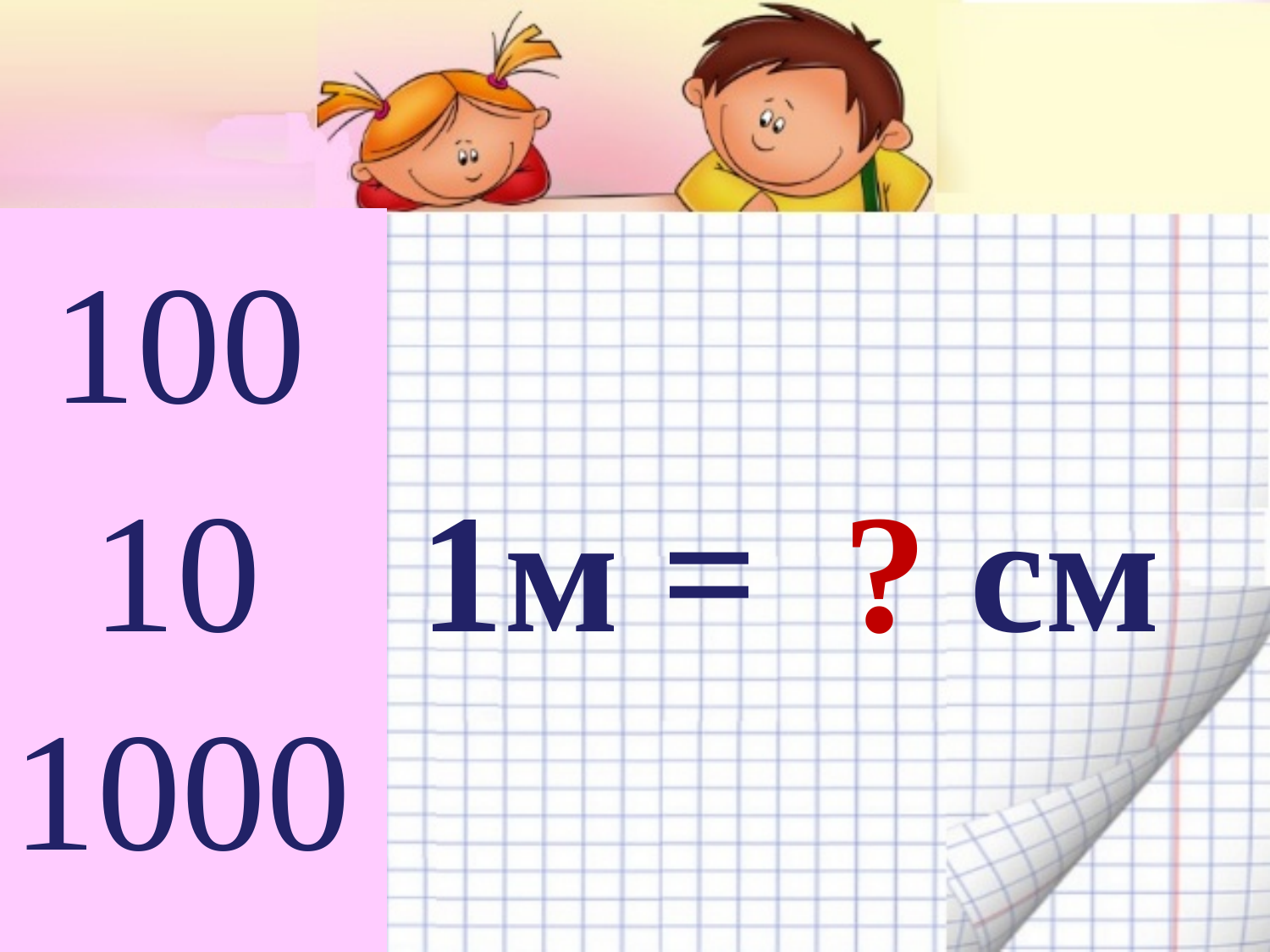

100
10
1м =  ? см
1000